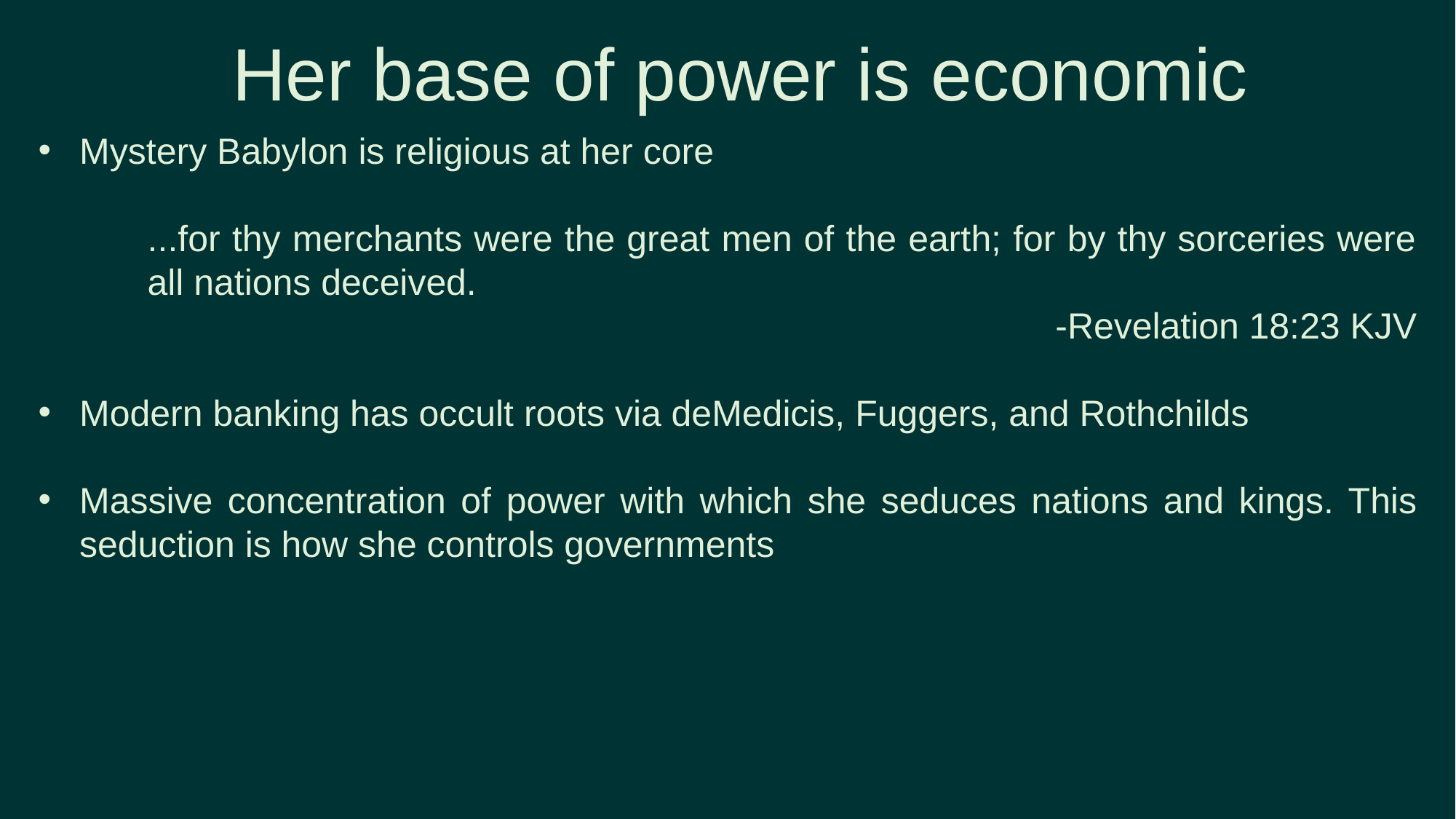

# Her base of power is economic
Mystery Babylon is religious at her core

...for thy merchants were the great men of the earth; for by thy sorceries were all nations deceived.
-Revelation 18:23 KJV

Modern banking has occult roots via deMedicis, Fuggers, and Rothchilds

Massive concentration of power with which she seduces nations and kings. This seduction is how she controls governments